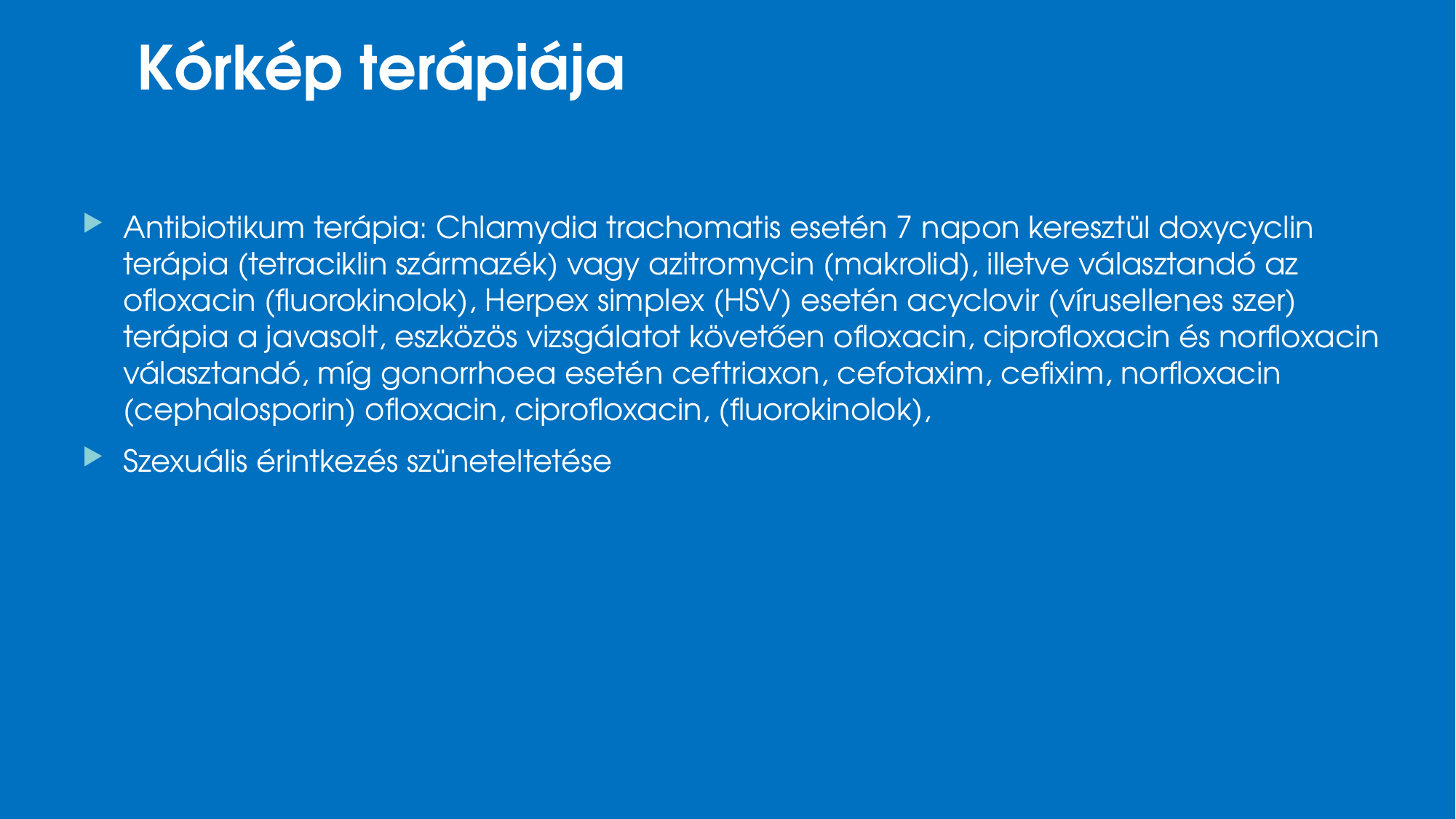

# Kórkép terápiája
Antibiotikum terápia: Chlamydia trachomatis esetén 7 napon keresztül doxycyclin terápia (tetraciklin származék) vagy azitromycin (makrolid), illetve választandó az ofloxacin (fluorokinolok), Herpex simplex (HSV) esetén acyclovir (vírusellenes szer) terápia a javasolt, eszközös vizsgálatot követően ofloxacin, ciprofloxacin és norfloxacin választandó, míg gonorrhoea esetén ceftriaxon, cefotaxim, cefixim, norfloxacin (cephalosporin) ofloxacin, ciprofloxacin, (fluorokinolok),
Szexuális érintkezés szüneteltetése